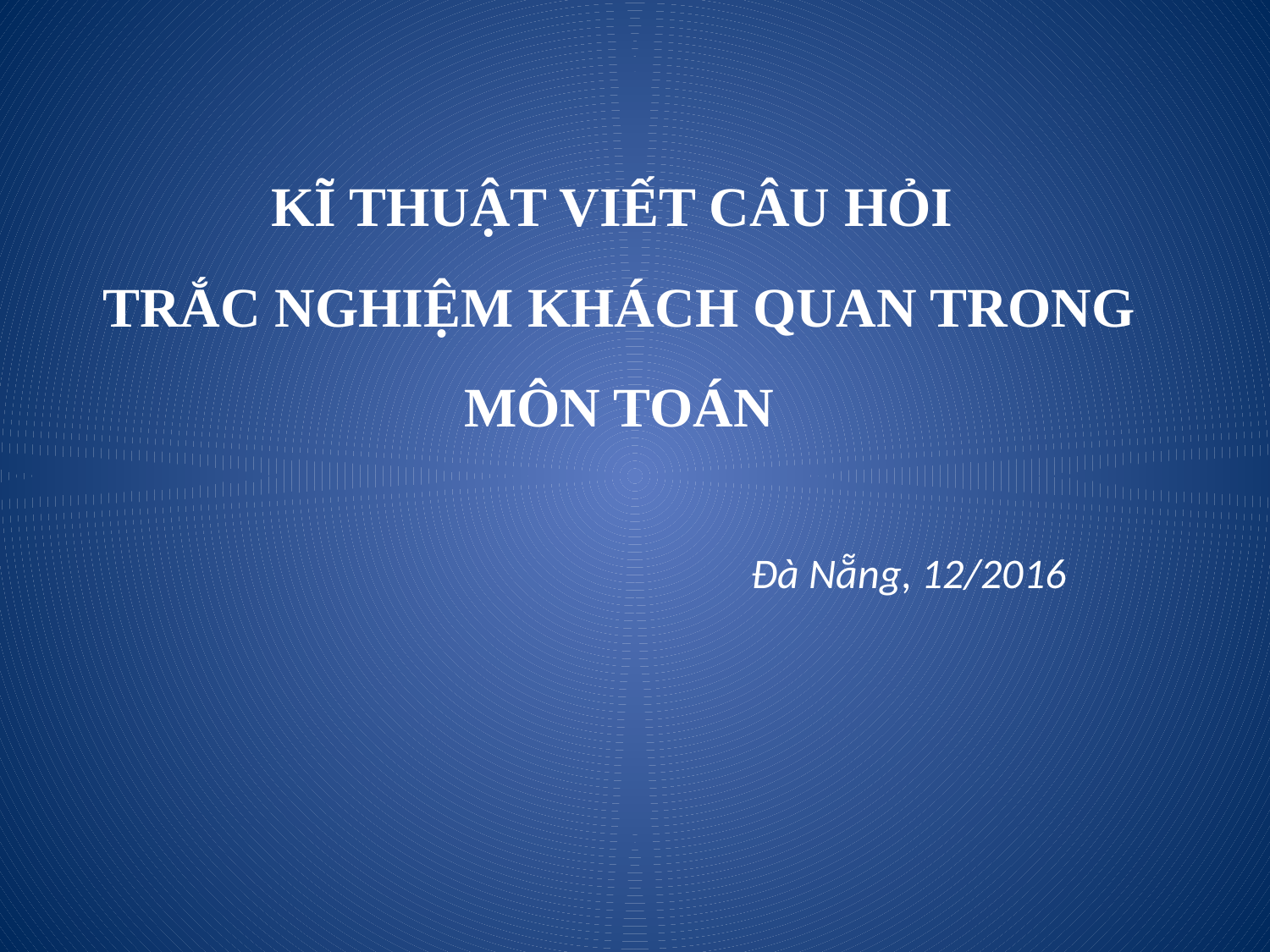

# KĨ THUẬT VIẾT CÂU HỎI TRẮC NGHIỆM KHÁCH QUAN TRONG MÔN TOÁN
Đà Nẵng, 12/2016